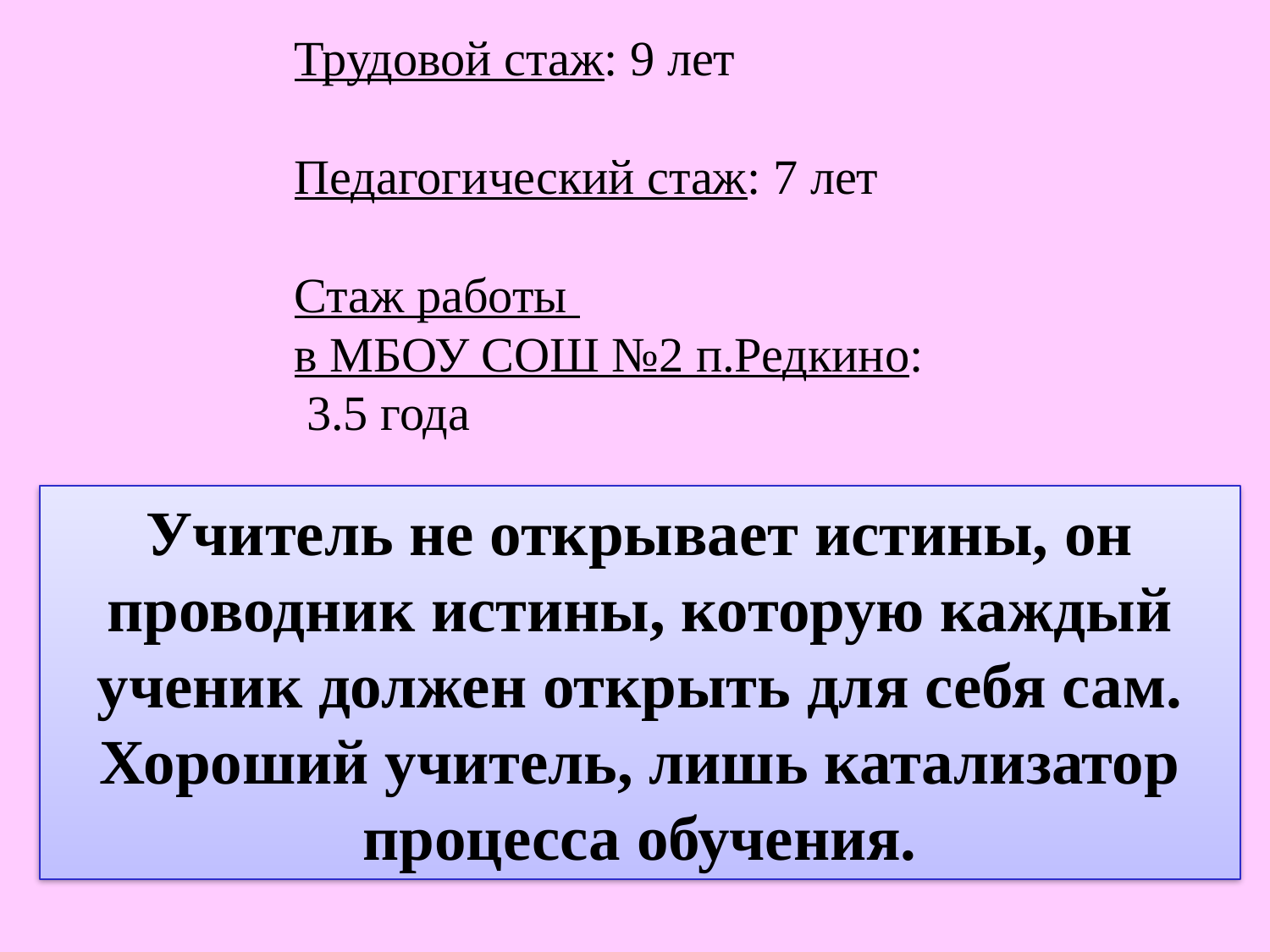

Трудовой стаж: 9 лет

Педагогический стаж: 7 лет

Стаж работы
в МБОУ СОШ №2 п.Редкино:
 3.5 года
Учитель не открывает истины, он проводник истины, которую каждый ученик должен открыть для себя сам. Хороший учитель, лишь катализатор процесса обучения.